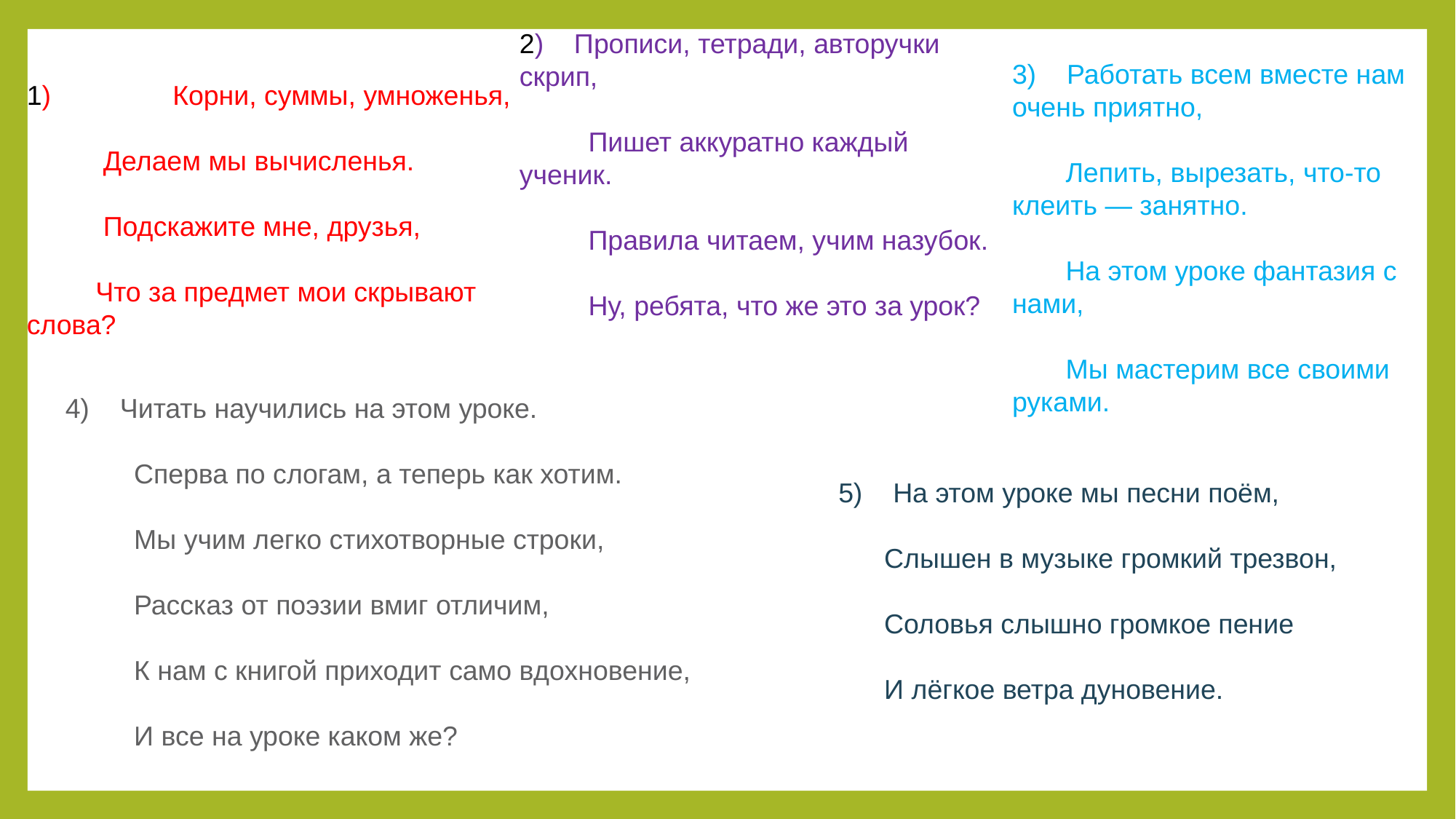

2)    Прописи, тетради, авторучки скрип,

         Пишет аккуратно каждый ученик.

         Правила читаем, учим назубок.

         Ну, ребята, что же это за урок?
3)    Работать всем вместе нам очень приятно,

       Лепить, вырезать, что-то клеить — занятно.

       На этом уроке фантазия с нами,

       Мы мастерим все своими руками.
1)                Корни, суммы, умноженья,

          Делаем мы вычисленья.

          Подскажите мне, друзья,

         Что за предмет мои скрывают слова?
4)    Читать научились на этом уроке.

         Сперва по слогам, а теперь как хотим.

         Мы учим легко стихотворные строки,

         Рассказ от поэзии вмиг отличим,

         К нам с книгой приходит само вдохновение,

         И все на уроке каком же?
5)    На этом уроке мы песни поём,

      Слышен в музыке громкий трезвон,

      Соловья слышно громкое пение

      И лёгкое ветра дуновение.